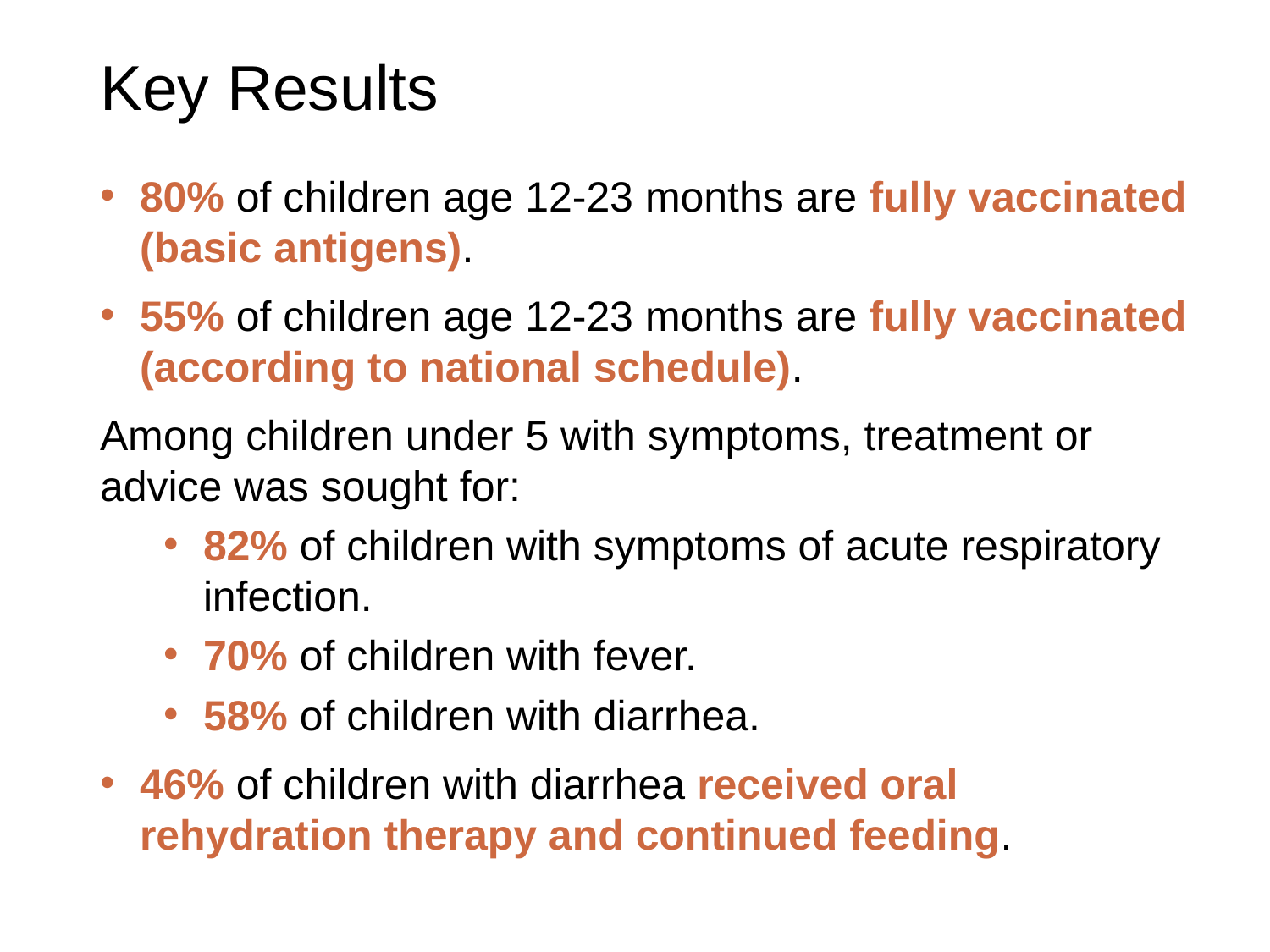

# Key Results
80% of children age 12-23 months are fully vaccinated (basic antigens).
55% of children age 12-23 months are fully vaccinated (according to national schedule).
Among children under 5 with symptoms, treatment or advice was sought for:
82% of children with symptoms of acute respiratory infection.
70% of children with fever.
58% of children with diarrhea.
46% of children with diarrhea received oral rehydration therapy and continued feeding.